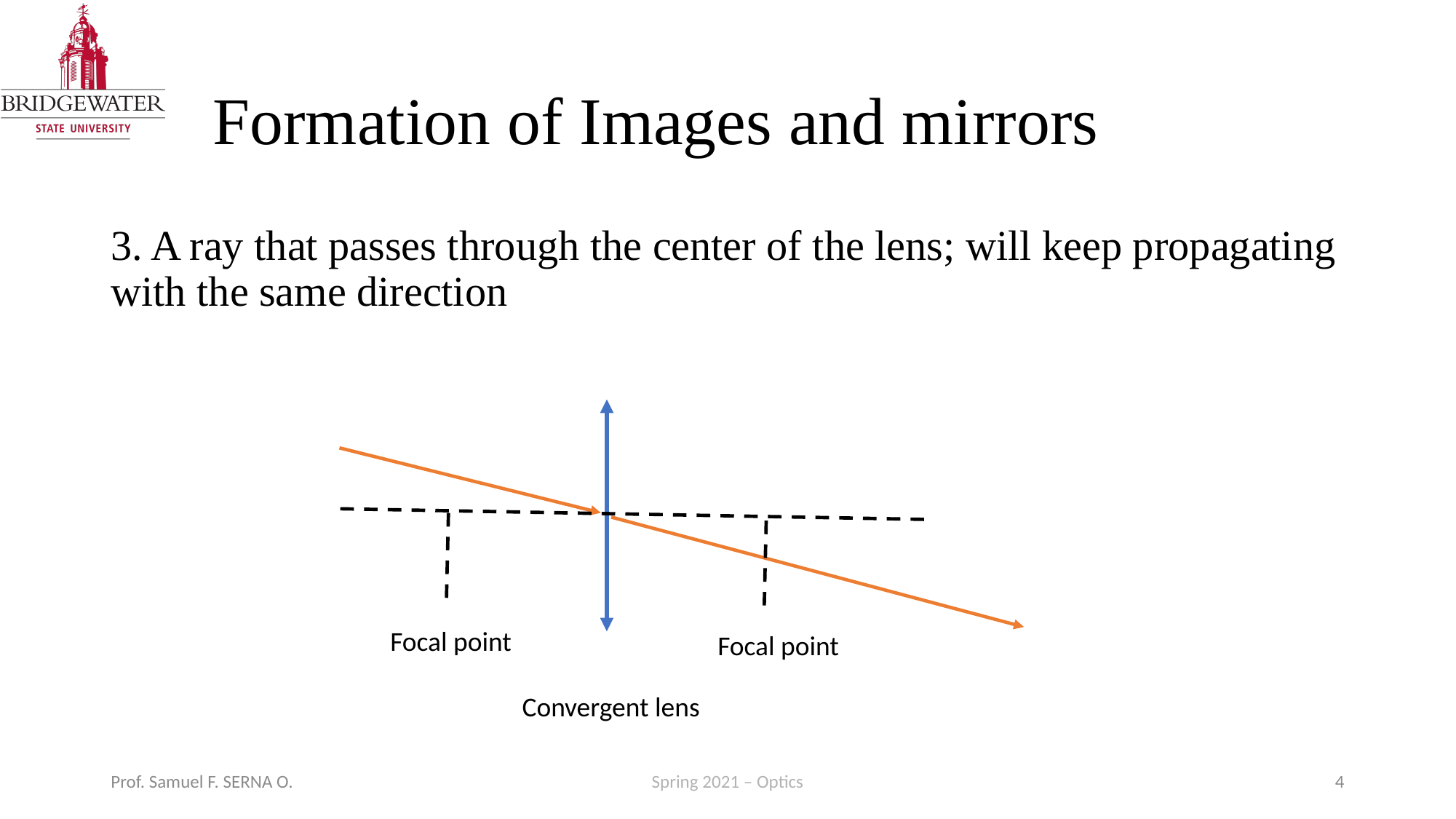

# Formation of Images and mirrors
3. A ray that passes through the center of the lens; will keep propagating with the same direction

Focal point
Focal point
Convergent lens
Prof. Samuel F. SERNA O.
Spring 2021 – Optics
4